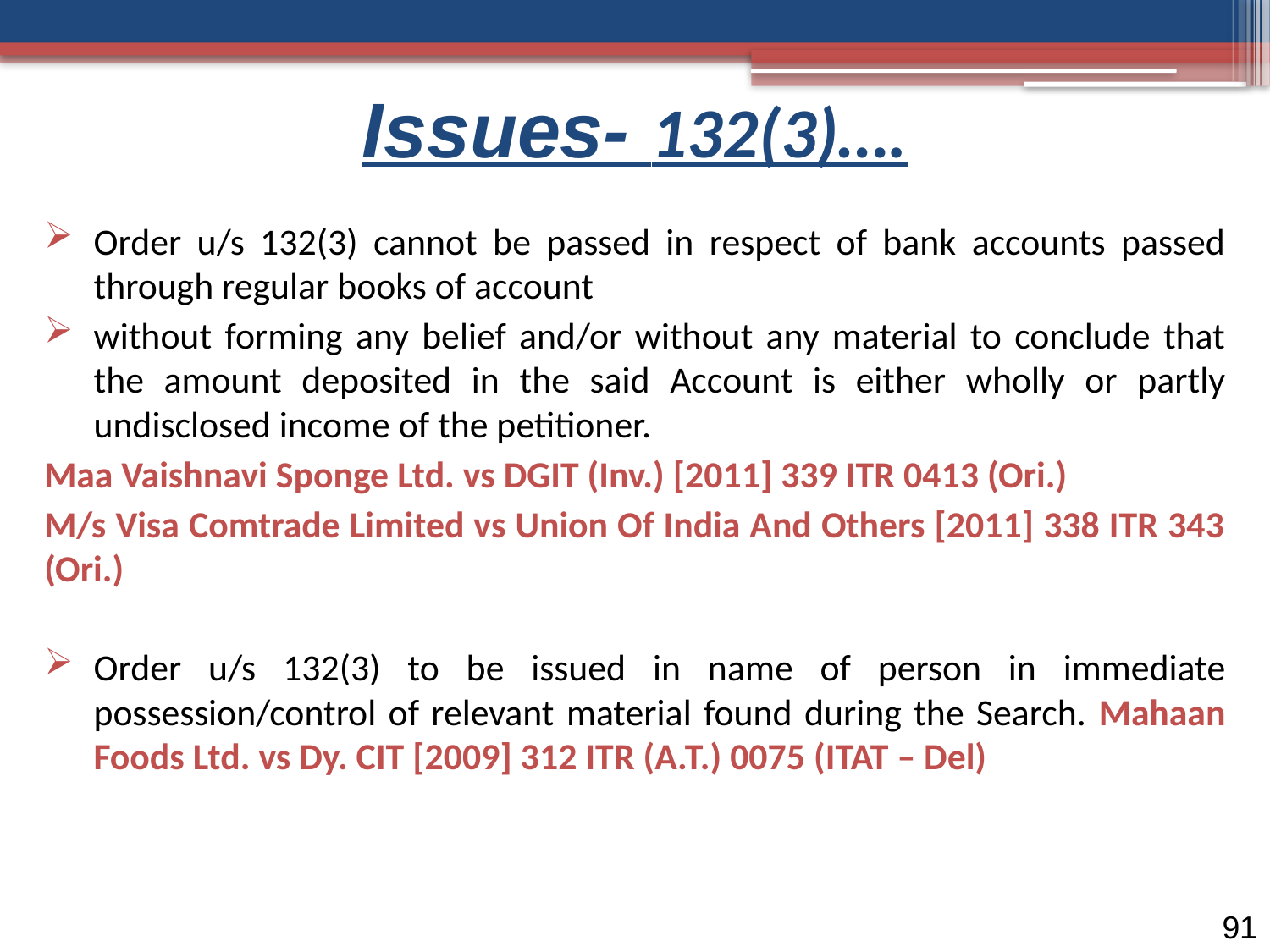

# Issues- 132(3)….
Order u/s 132(3) cannot be passed in respect of bank accounts passed through regular books of account
without forming any belief and/or without any material to conclude that the amount deposited in the said Account is either wholly or partly undisclosed income of the petitioner.
Maa Vaishnavi Sponge Ltd. vs DGIT (Inv.) [2011] 339 ITR 0413 (Ori.)
M/s Visa Comtrade Limited vs Union Of India And Others [2011] 338 ITR 343 (Ori.)

Order u/s 132(3) to be issued in name of person in immediate possession/control of relevant material found during the Search. Mahaan Foods Ltd. vs Dy. CIT [2009] 312 ITR (A.T.) 0075 (ITAT – Del)
91